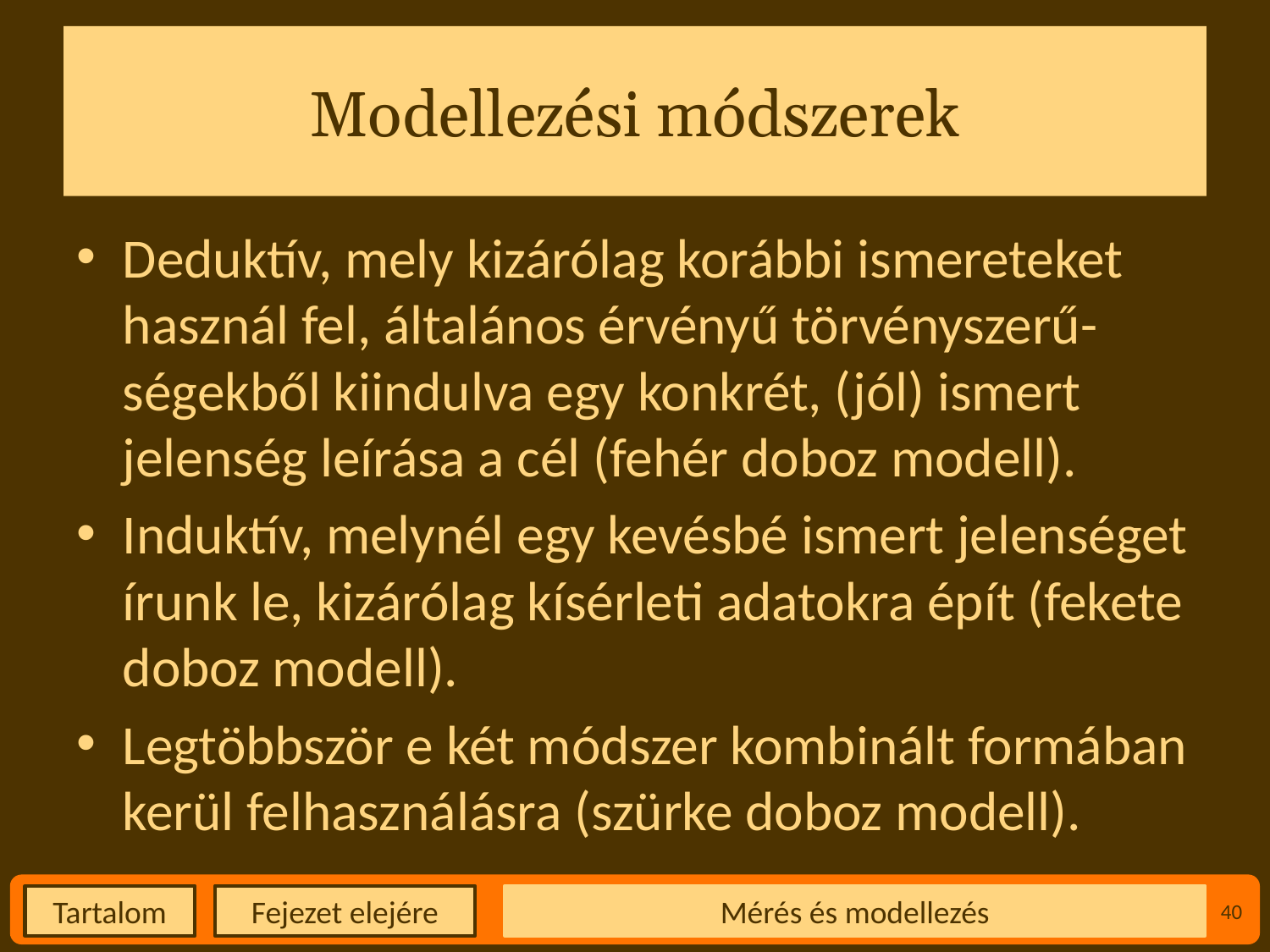

# Modellezési módszerek
Deduktív, mely kizárólag korábbi ismereteket használ fel, általános érvényű törvényszerű-ségekből kiindulva egy konkrét, (jól) ismert jelenség leírása a cél (fehér doboz modell).
Induktív, melynél egy kevésbé ismert jelenséget írunk le, kizárólag kísérleti adatokra épít (fekete doboz modell).
Legtöbbször e két módszer kombinált formában kerül felhasználásra (szürke doboz modell).
Mérés és modellezés
40
Fejezet elejére